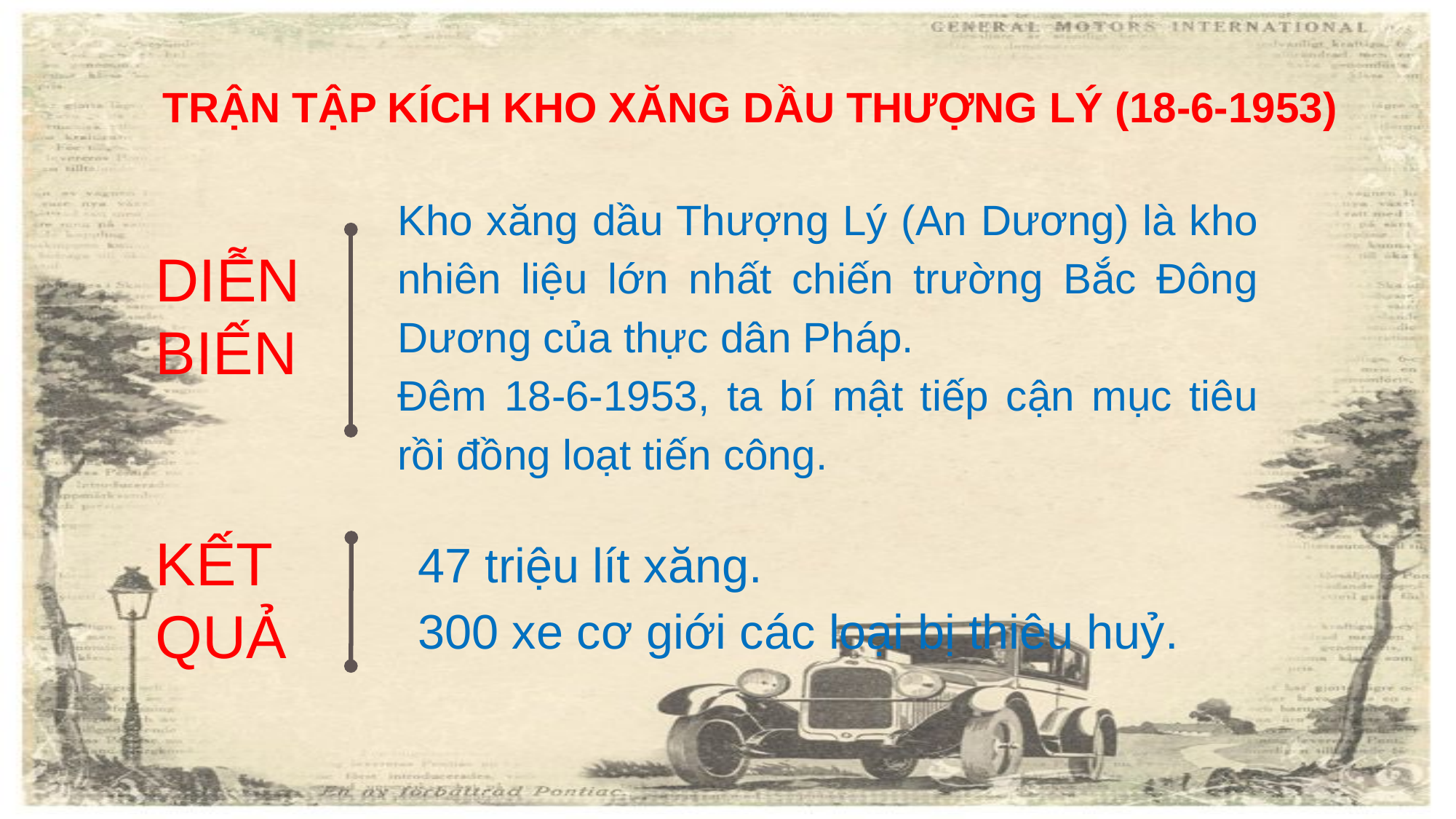

TRẬN TẬP KÍCH KHO XĂNG DẦU THƯỢNG LÝ (18-6-1953)
Kho xăng dầu Thượng Lý (An Dương) là kho nhiên liệu lớn nhất chiến trường Bắc Đông Dương của thực dân Pháp.
Đêm 18-6-1953, ta bí mật tiếp cận mục tiêu rồi đồng loạt tiến công.
DIỄN BIẾN
KẾT QUẢ
47 triệu lít xăng.
300 xe cơ giới các loại bị thiêu huỷ.